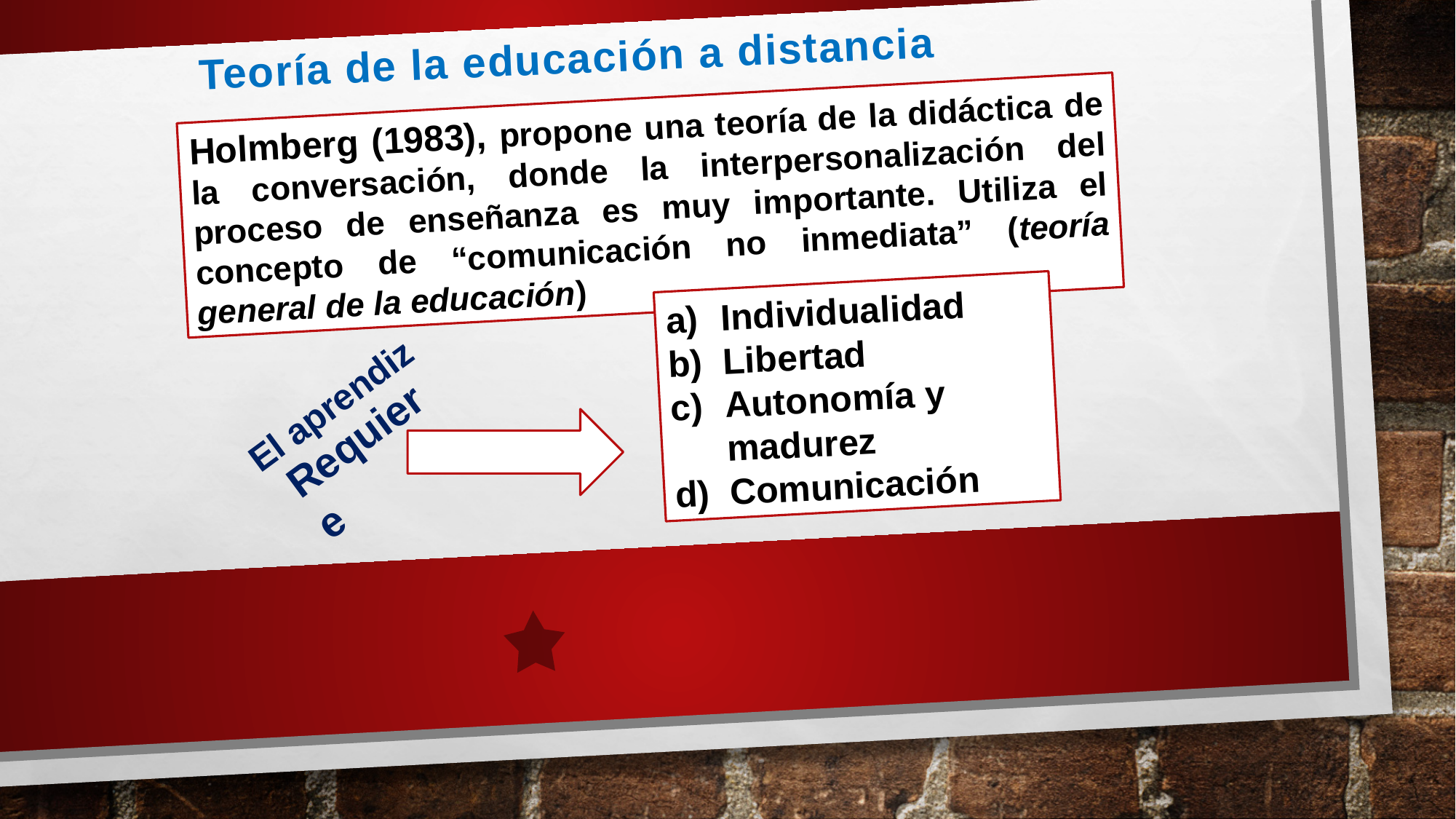

Teoría de la educación a distancia
Holmberg (1983), propone una teoría de la didáctica de la conversación, donde la interpersonalización del proceso de enseñanza es muy importante. Utiliza el concepto de “comunicación no inmediata” (teoría general de la educación)
Individualidad
Libertad
Autonomía y madurez
Comunicación
El aprendiz
Requiere